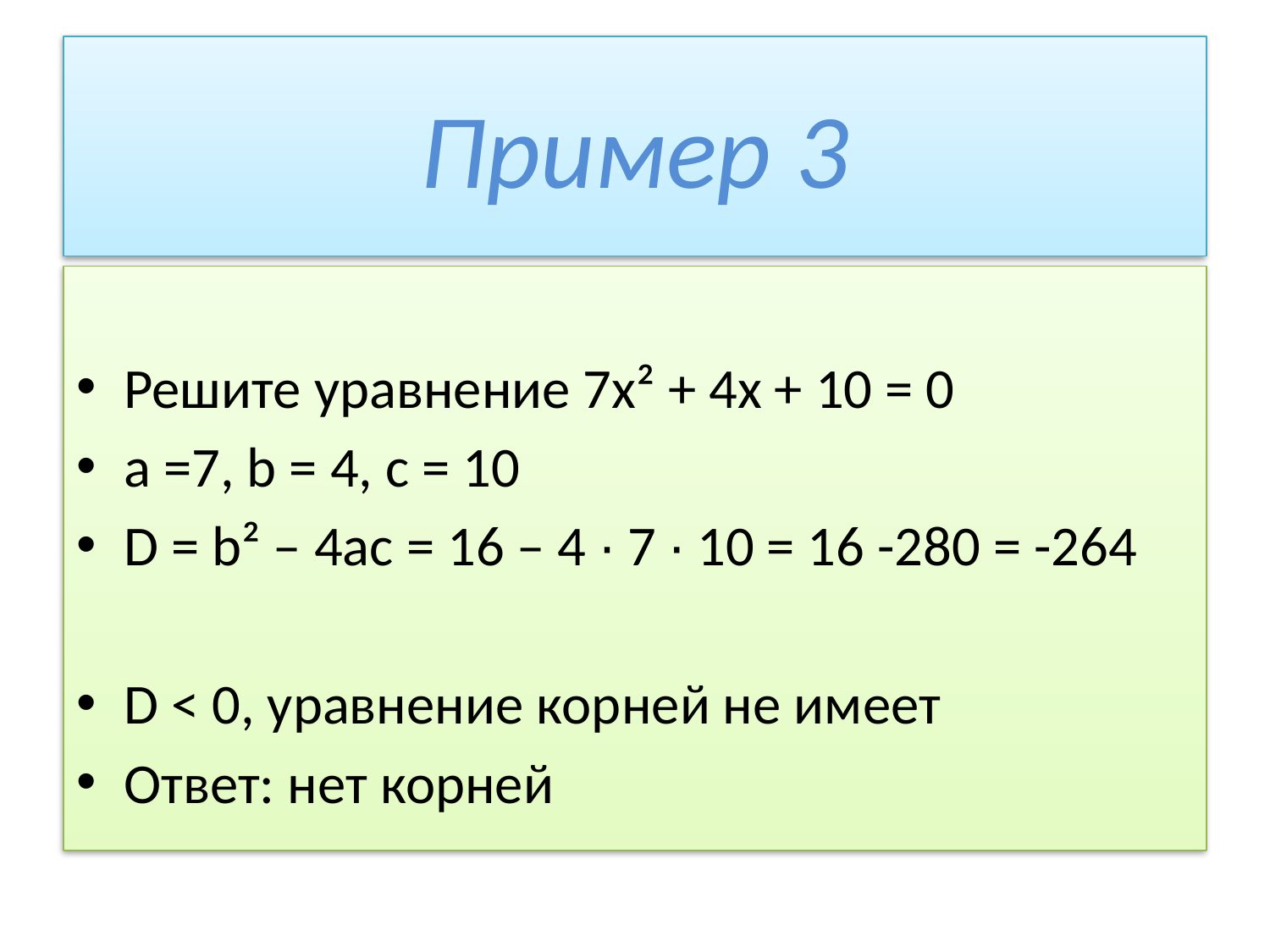

# Пример 3

Решите уравнение 7x² + 4x + 10 = 0
а =7, b = 4, с = 10
D = b² – 4ac = 16 – 4 ∙ 7 ∙ 10 = 16 -280 = -264

D < 0, уравнение корней не имеет
Ответ: нет корней